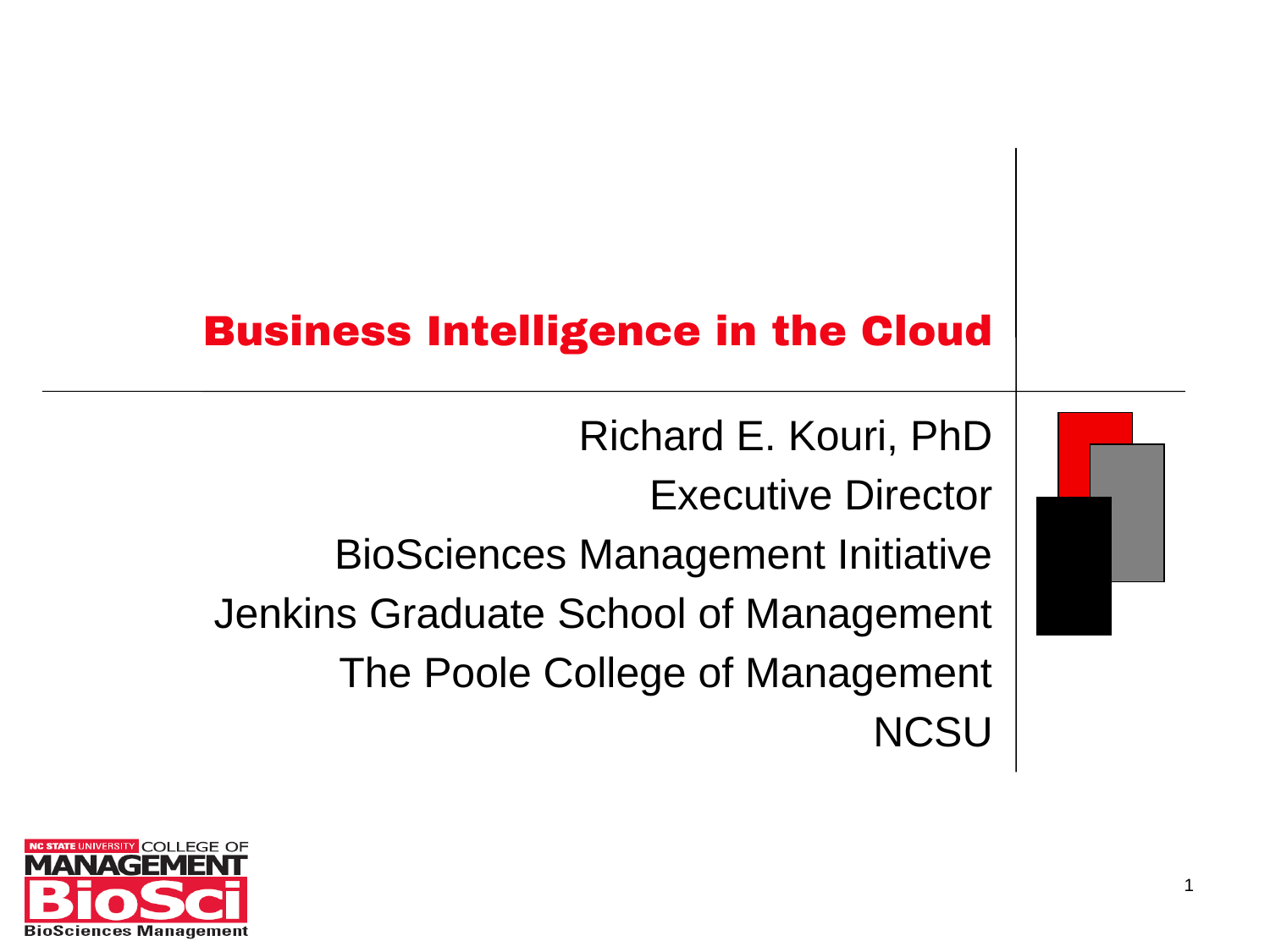

# Business Intelligence in the Cloud
Richard E. Kouri, PhD
Executive Director
BioSciences Management Initiative
Jenkins Graduate School of Management
The Poole College of Management
NCSU

1